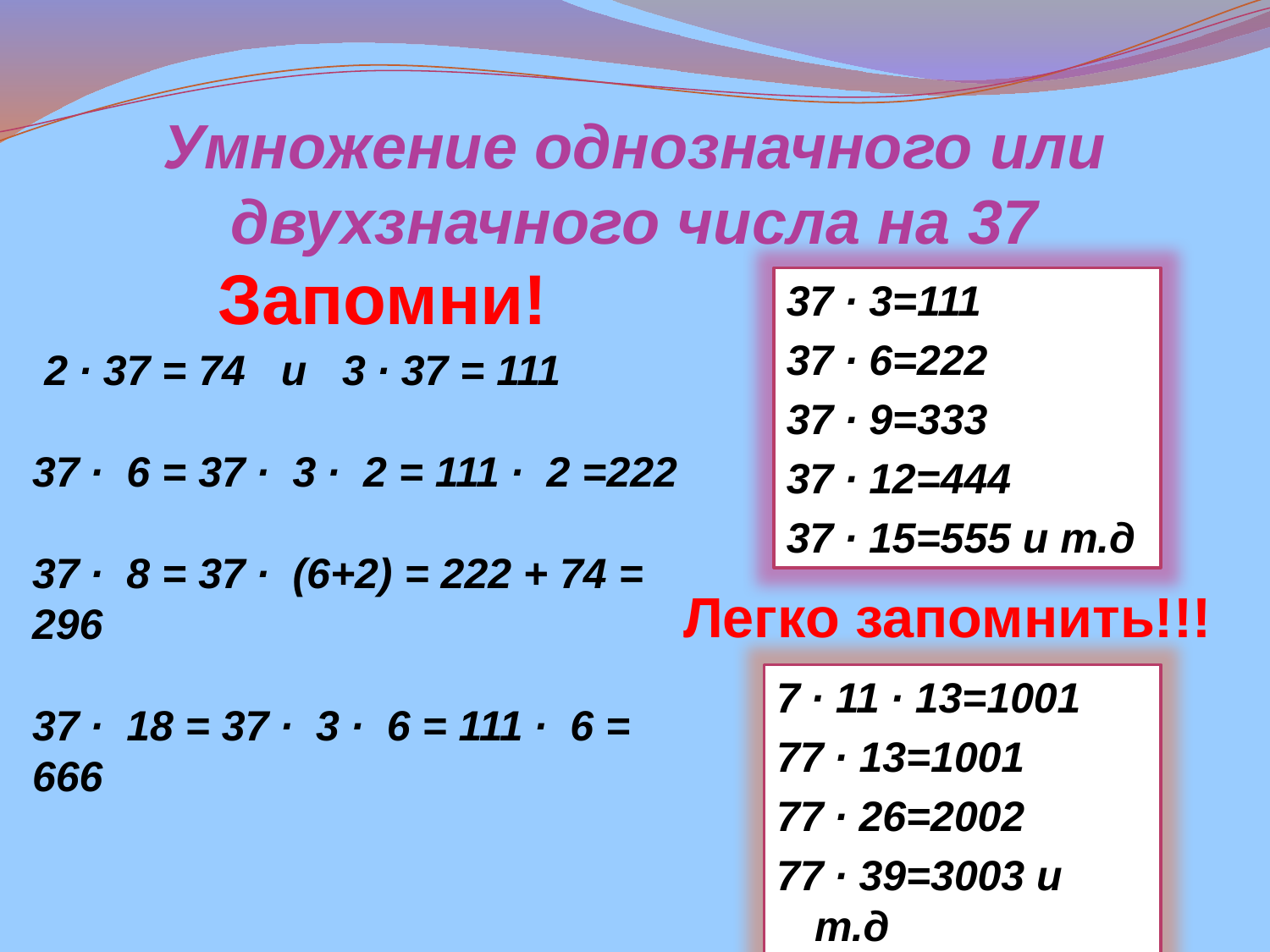

# Умножение однозначного или двухзначного числа на 37
Запомни!
37 ∙ 3=111
37 ∙ 6=222
37 ∙ 9=333
37 ∙ 12=444
37 ∙ 15=555 и т.д
 2 ∙ 37 = 74   и   3 ∙ 37 = 111

37 ∙  6 = 37 ∙  3 ∙  2 = 111 ∙  2 =222

37 ∙  8 = 37 ∙  (6+2) = 222 + 74 = 296

37 ∙  18 = 37 ∙  3 ∙  6 = 111 ∙  6 = 666

Легко запомнить!!!
7 ∙ 11 ∙ 13=1001
77 ∙ 13=1001
77 ∙ 26=2002
77 ∙ 39=3003 и т.д